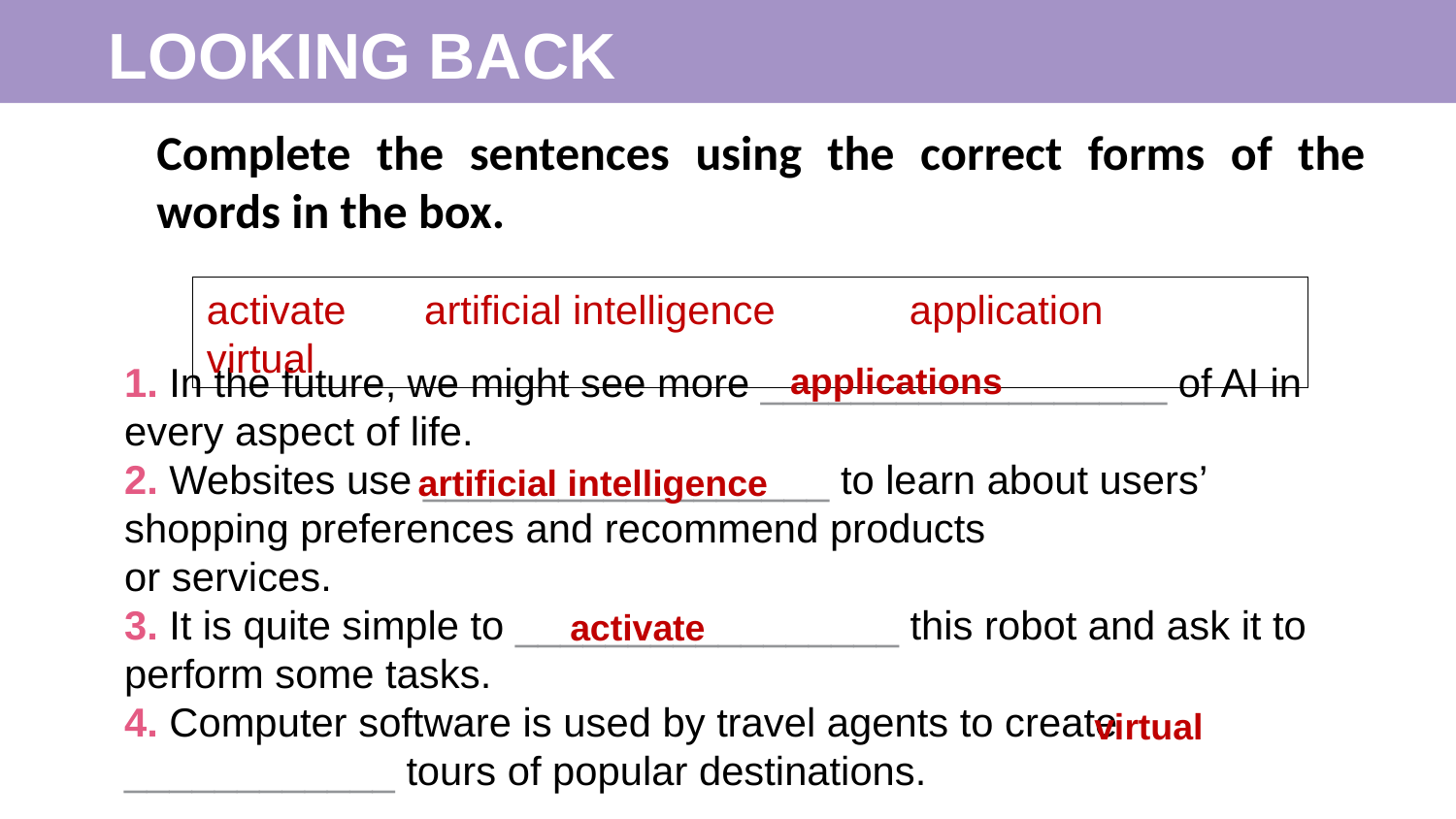

LOOKING BACK
Complete the sentences using the correct forms of the words in the box.
activate       artificial intelligence            application             virtual
1. In the future, we might see more __________________ of AI in every aspect of life.
2. Websites use __________________ to learn about users’ shopping preferences and recommend products
or services.
3. It is quite simple to _________________ this robot and ask it to perform some tasks.
4. Computer software is used by travel agents to create ____________ tours of popular destinations.
applications
artificial intelligence
activate
virtual